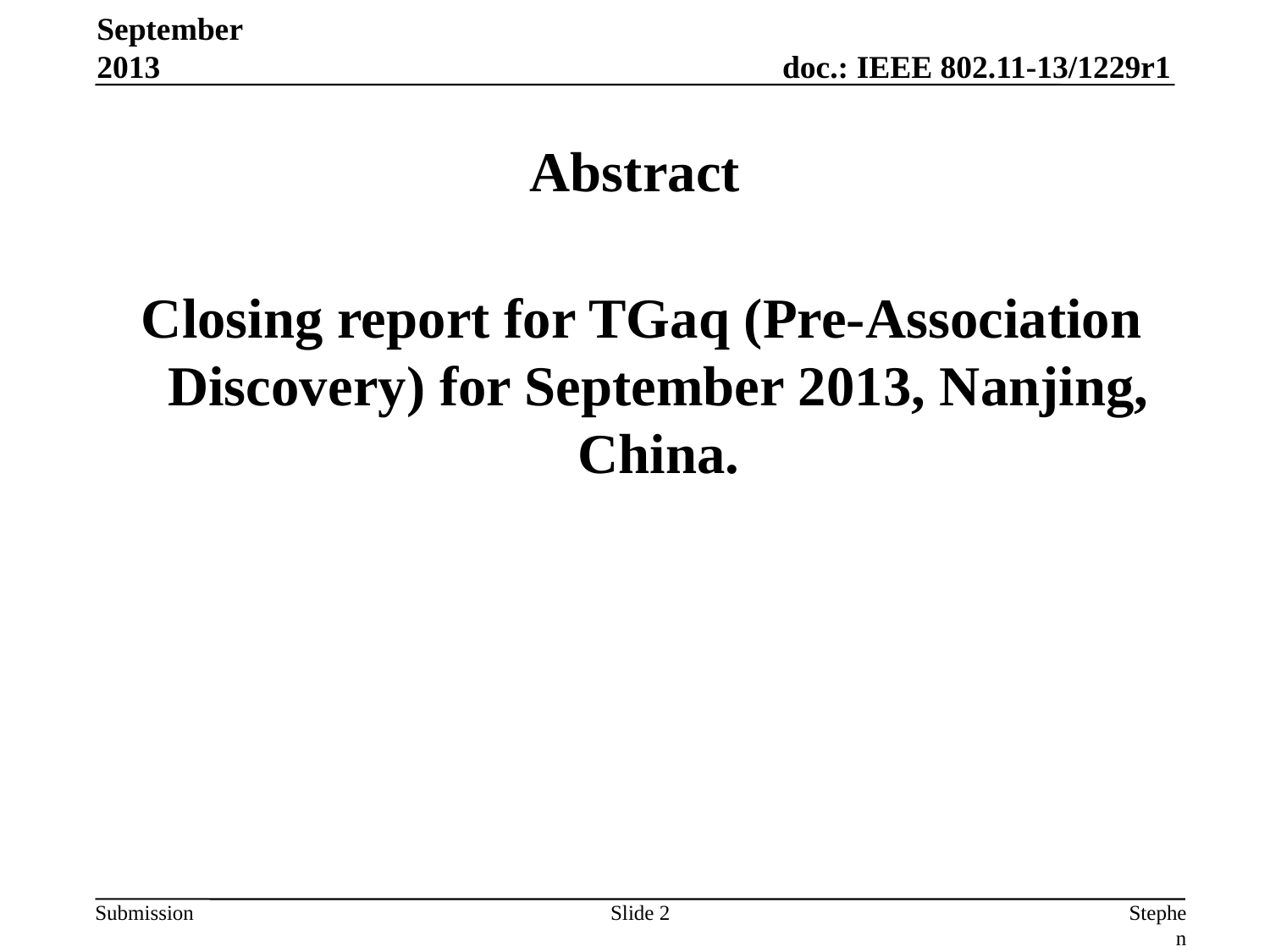

September 2013
# Abstract
 Closing report for TGaq (Pre-Association Discovery) for September 2013, Nanjing, China.
Slide 2
Stephen McCann, Blackberry